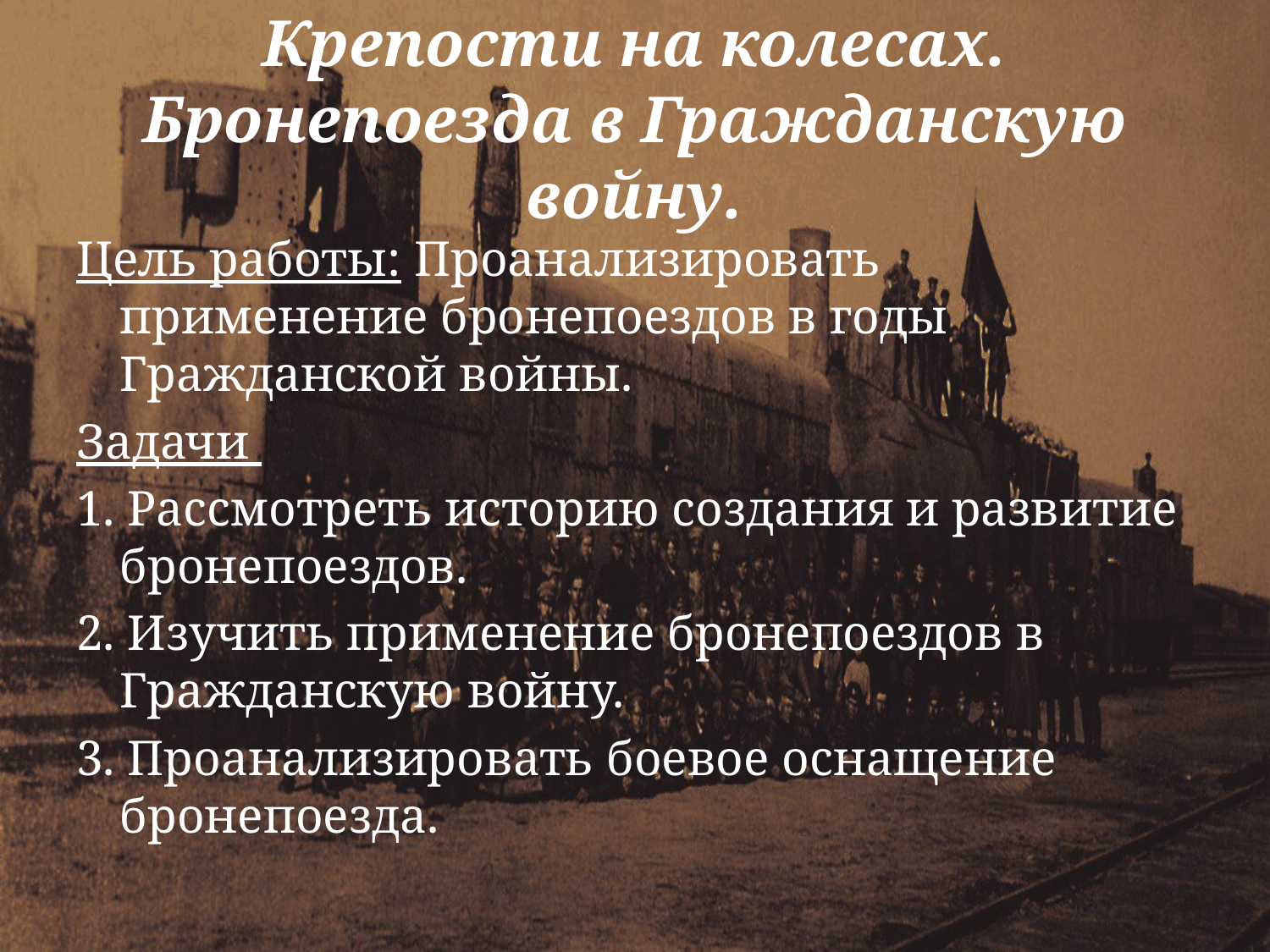

# Крепости на колесах. Бронепоезда в Гражданскую войну.
Цель работы: Проанализировать применение бронепоездов в годы Гражданской войны.
Задачи
1. Рассмотреть историю создания и развитие бронепоездов.
2. Изучить применение бронепоездов в Гражданскую войну.
3. Проанализировать боевое оснащение бронепоезда.